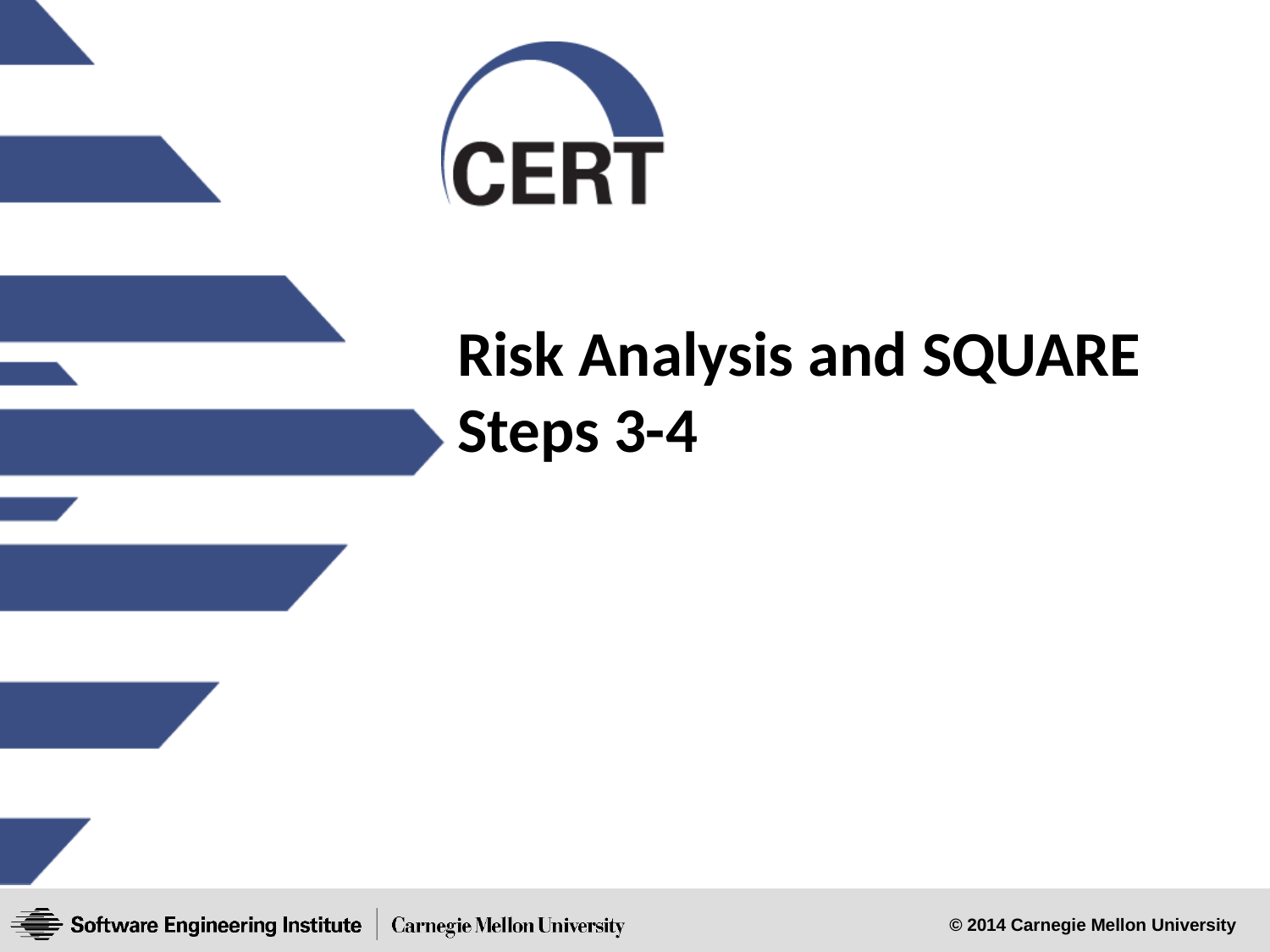

# Risk Analysis and SQUARE Steps 3-4